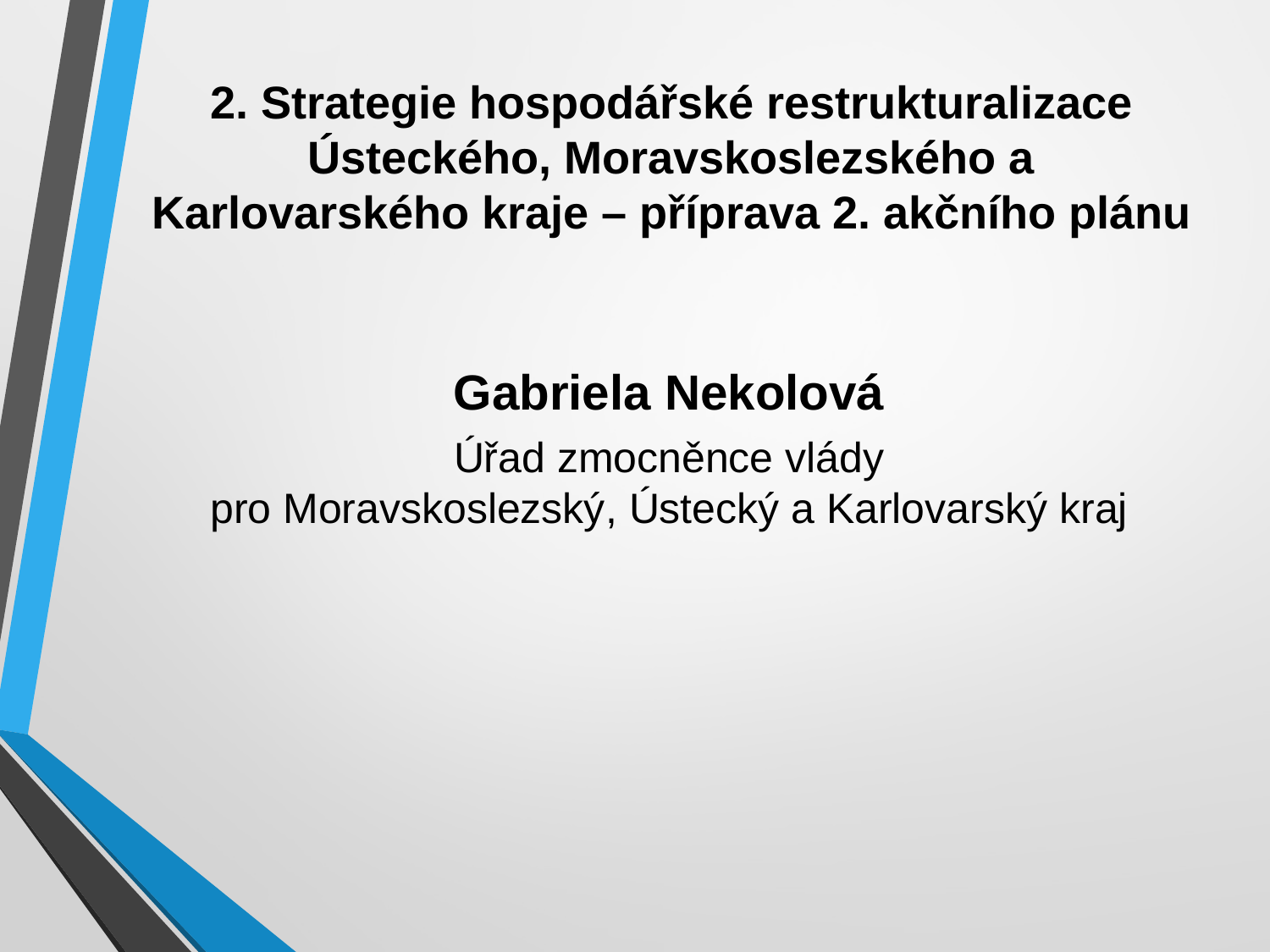

# 2. Strategie hospodářské restrukturalizace Ústeckého, Moravskoslezského a Karlovarského kraje – příprava 2. akčního plánu
Gabriela Nekolová
Úřad zmocněnce vlády
pro Moravskoslezský, Ústecký a Karlovarský kraj